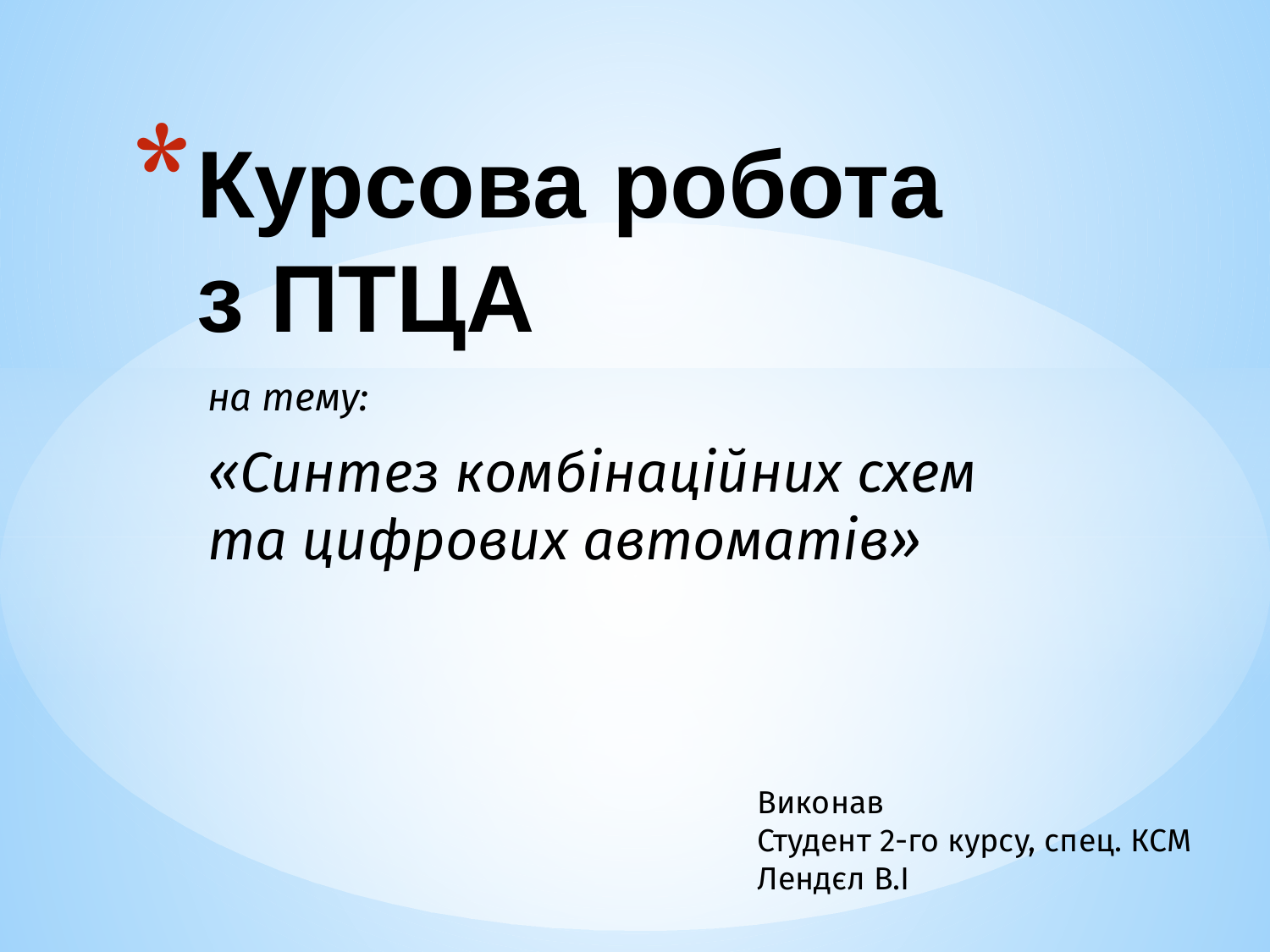

# Курсова робота з ПТЦА
на тему:
«Синтез комбінаційних схем та цифрових автоматів»
Виконав
Студент 2-го курсу, спец. КСМ
Лендєл В.І